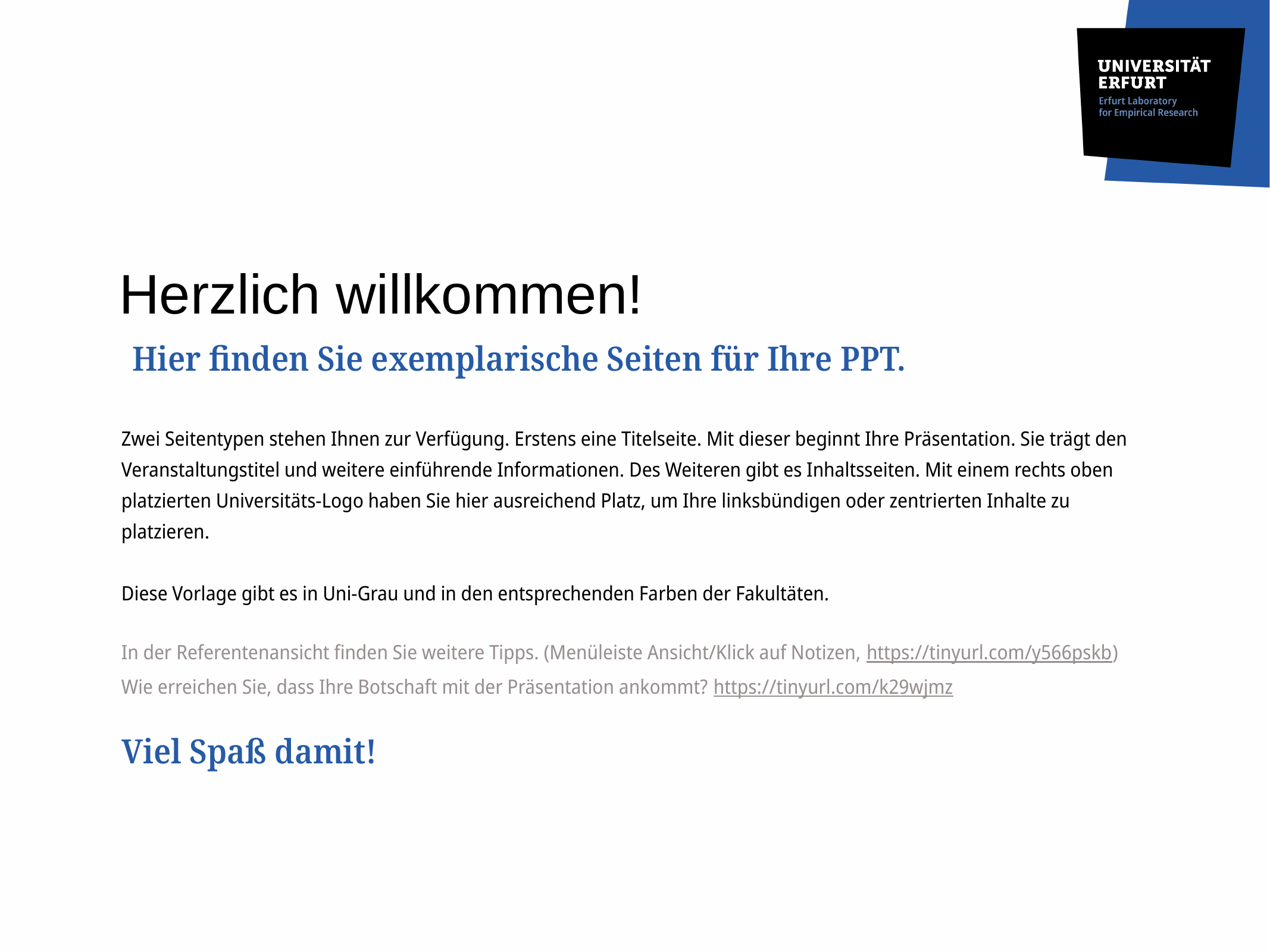

# Herzlich willkommen!
Hier finden Sie exemplarische Seiten für Ihre PPT.
Zwei Seitentypen stehen Ihnen zur Verfügung. Erstens eine Titelseite. Mit dieser beginnt Ihre Präsentation. Sie trägt den Veranstaltungstitel und weitere einführende Informationen. Des Weiteren gibt es Inhaltsseiten. Mit einem rechts oben platzierten Universitäts-Logo haben Sie hier ausreichend Platz, um Ihre linksbündigen oder zentrierten Inhalte zu platzieren.

Diese Vorlage gibt es in Uni-Grau und in den entsprechenden Farben der Fakultäten.

In der Referentenansicht finden Sie weitere Tipps. (Menüleiste Ansicht/Klick auf Notizen, https://tinyurl.com/y566pskb)
Wie erreichen Sie, dass Ihre Botschaft mit der Präsentation ankommt? https://tinyurl.com/k29wjmz
Viel Spaß damit!